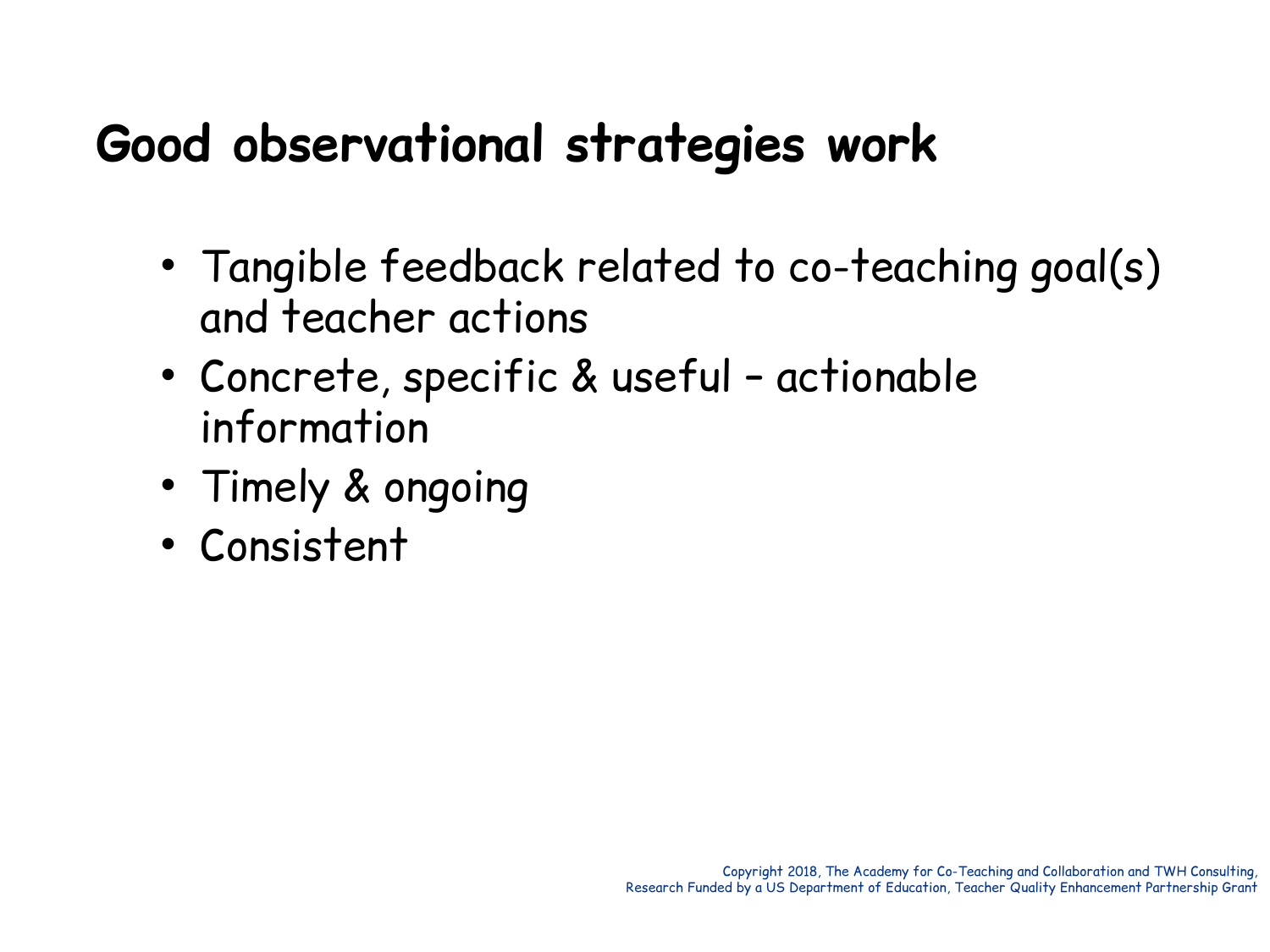

Good observational strategies work

Tangible feedback related to co-teaching goal(s) and teacher actions
Concrete, specific & useful – actionable information
Timely & ongoing
Consistent

# Observation
Copyright 2018, The Academy for Co-Teaching and Collaboration and TWH Consulting,
Research Funded by a US Department of Education, Teacher Quality Enhancement Partnership Grant